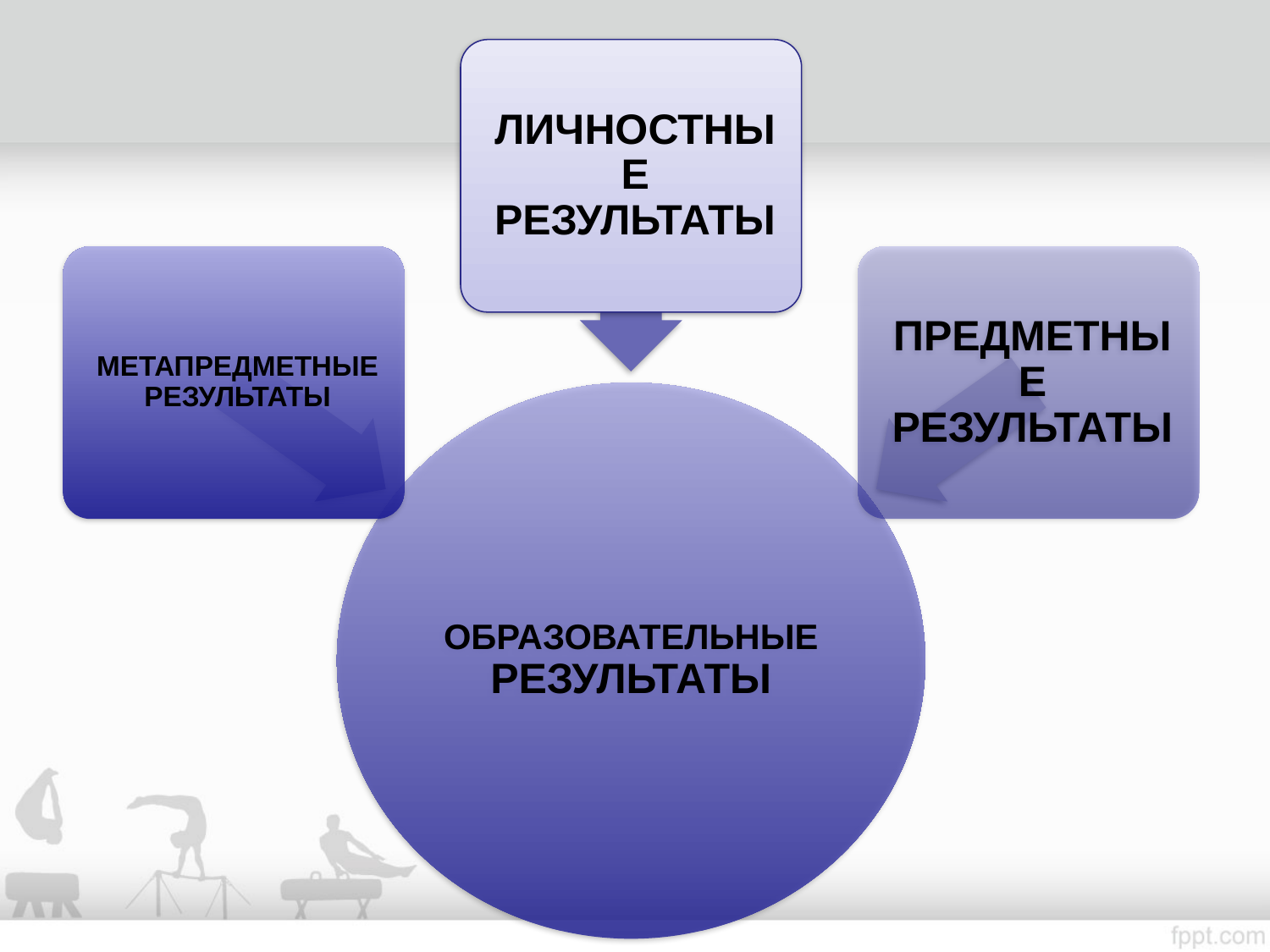

ОБРАЗОВАТЕЛЬНЫЕ РЕЗУЛЬТАТЫ
МЕТАПРЕДМЕТНЫЕ РЕЗУЛЬТАТЫ
ЛИЧНОСТНЫЕ РЕЗУЛЬТАТЫ
ПРЕДМЕТНЫЕ РЕЗУЛЬТАТЫ